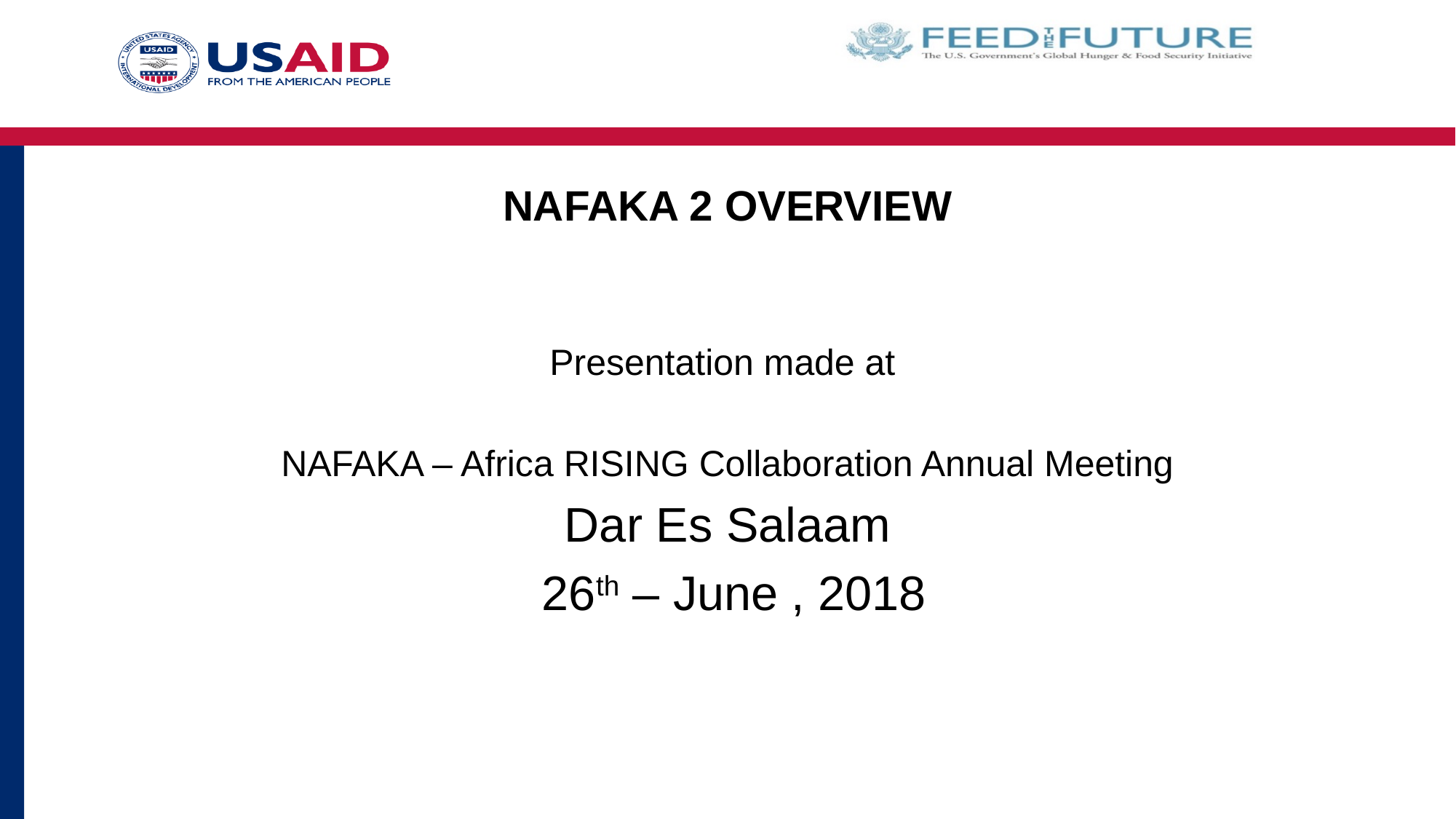

# NAFAKA 2 OVERVIEW

Presentation made at

NAFAKA – Africa RISING Collaboration Annual Meeting
Dar Es Salaam
 26th – June , 2018